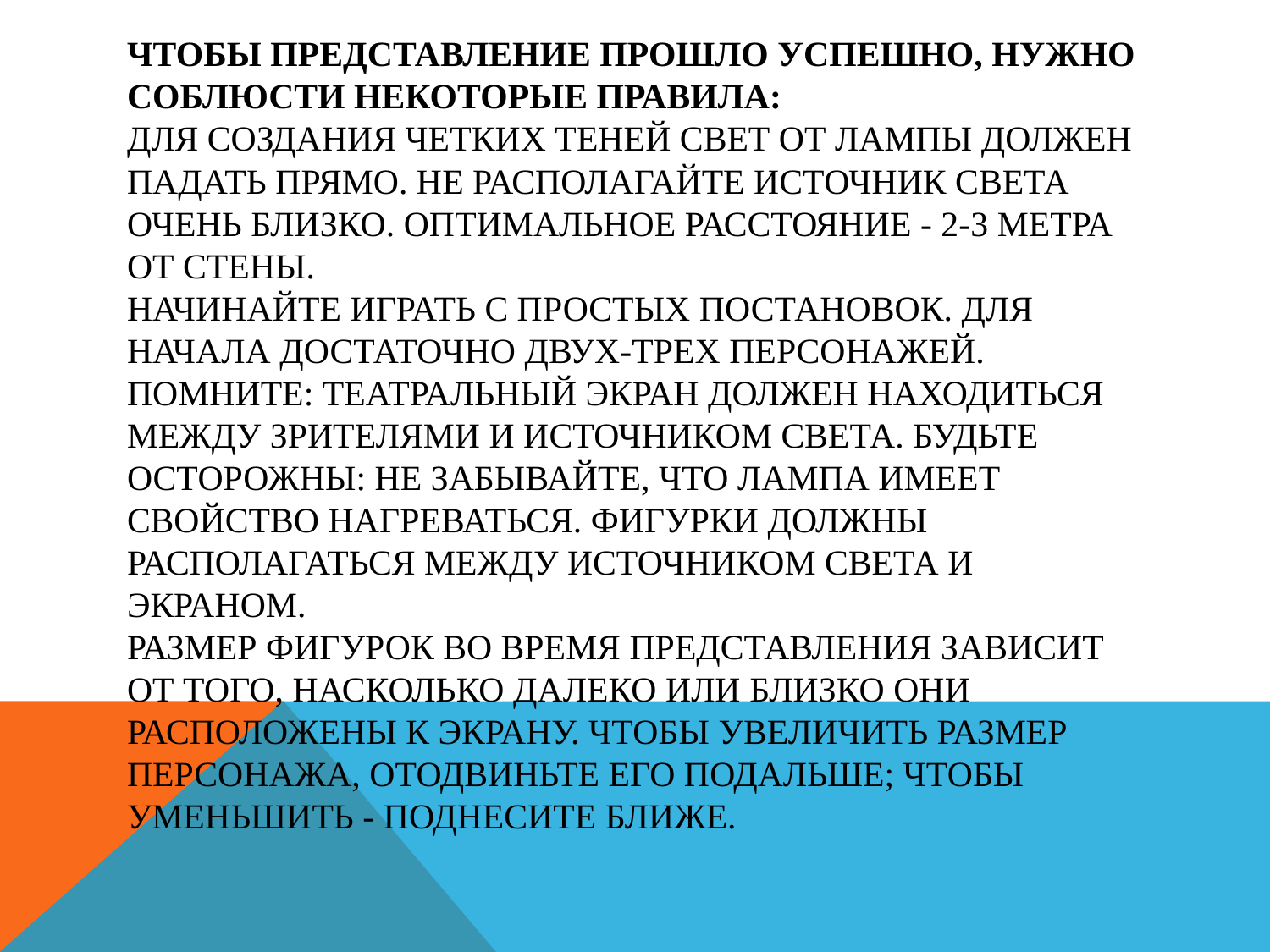

# Чтобы представление прошло успешно, нужно соблюсти некоторые правила: Для создания четких теней свет от лампы должен падать прямо. Не располагайте источник света очень близко. Оптимальное расстояние - 2-3 метра от стены. Начинайте играть с простых постановок. Для начала достаточно двух-трех персонажей. Помните: театральный экран должен находиться между зрителями и источником света. Будьте осторожны: не забывайте, что лампа имеет свойство нагреваться. Фигурки должны располагаться между источником света и экраном. Размер фигурок во время представления зависит от того, насколько далеко или близко они расположены к экрану. Чтобы увеличить размер персонажа, отодвиньте его подальше; чтобы уменьшить - поднесите ближе.